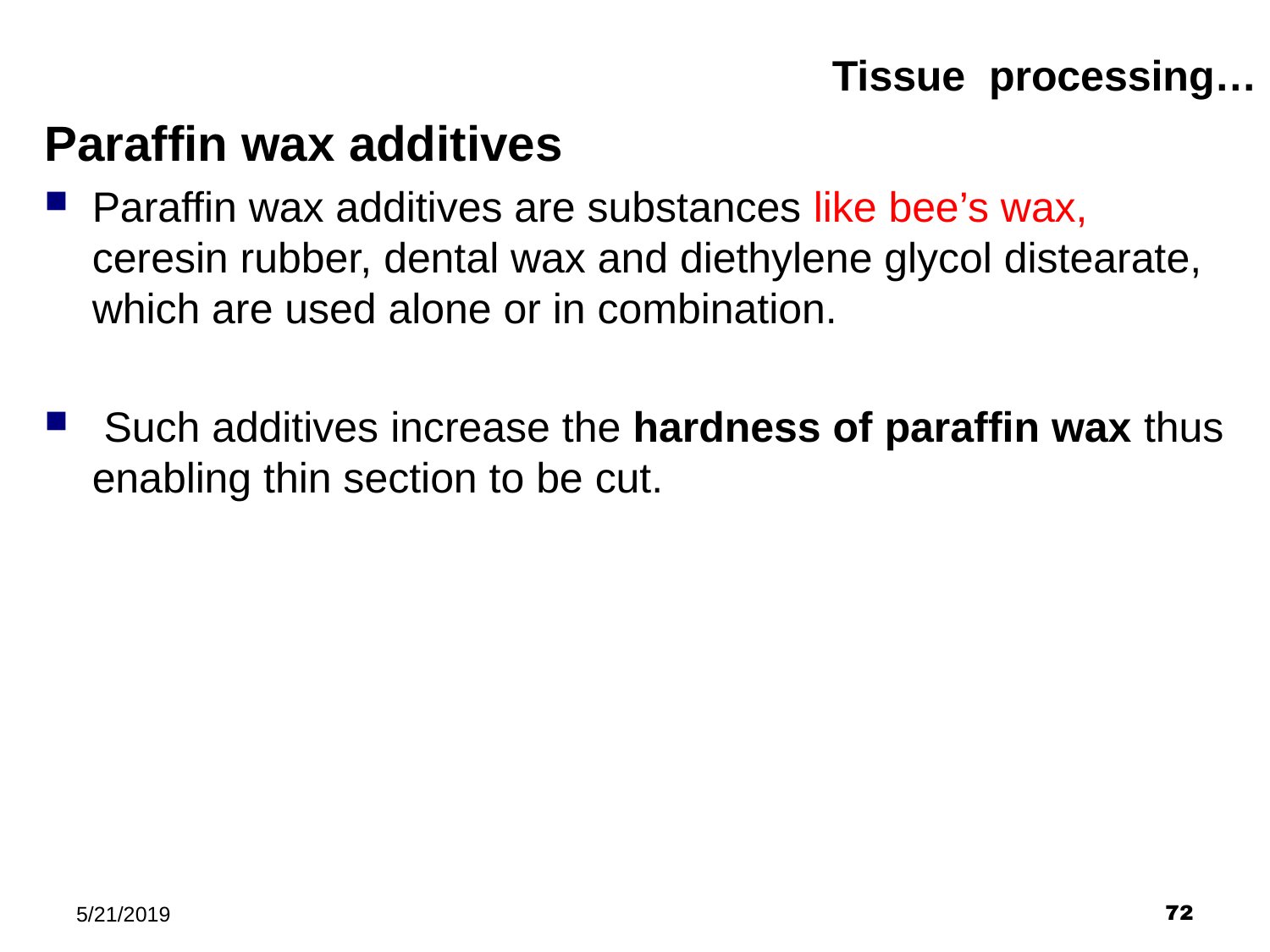

# Tissue  processing…
Paraffin wax additives
Paraffin wax additives are substances like bee’s wax, ceresin rubber, dental wax and diethylene glycol distearate, which are used alone or in combination.

 Such additives increase the hardness of paraffin wax thus enabling thin section to be cut.

5/21/2019
72